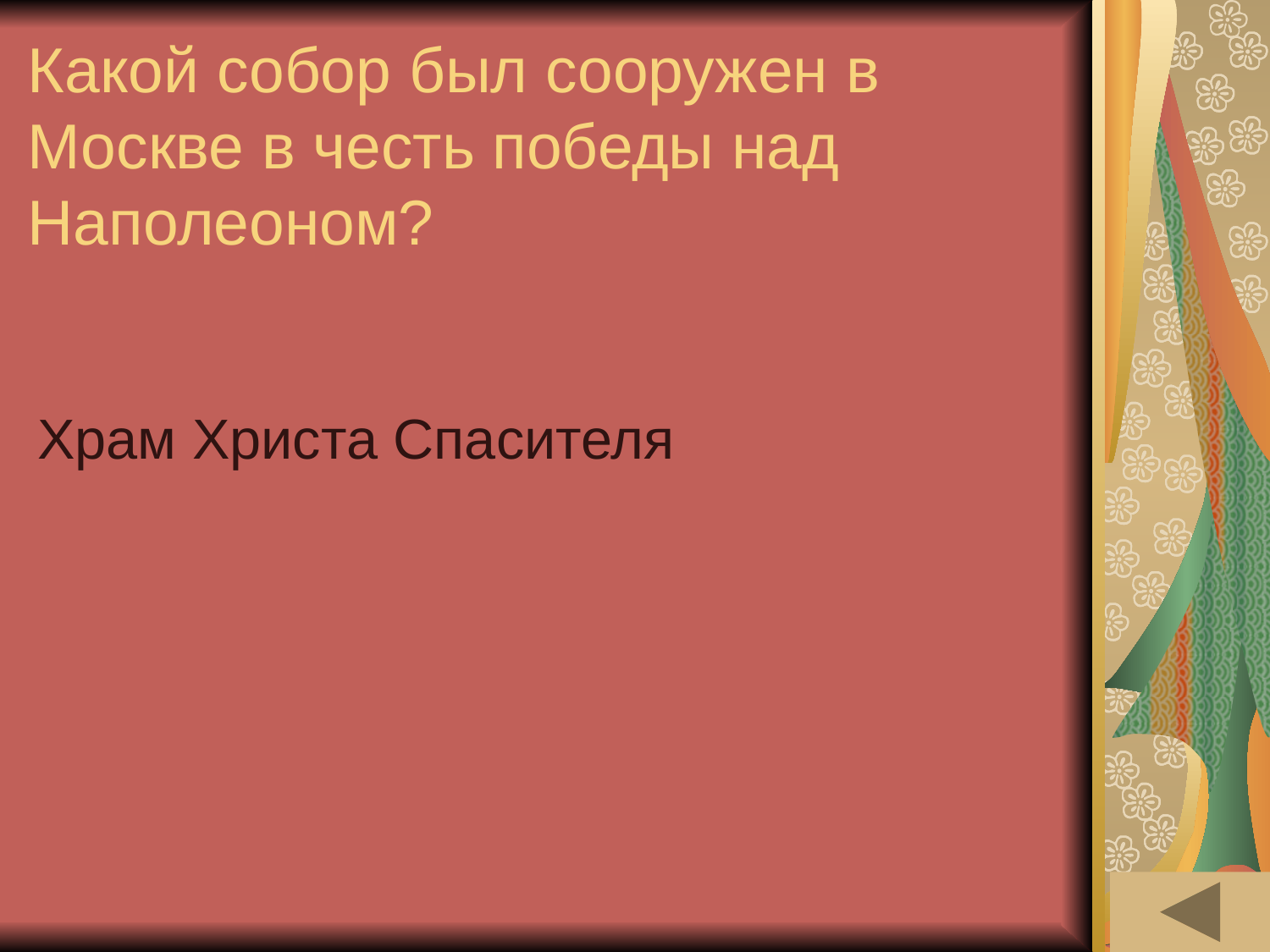

# Какой собор был сооружен в Москве в честь победы над Наполеоном?
Храм Христа Спасителя